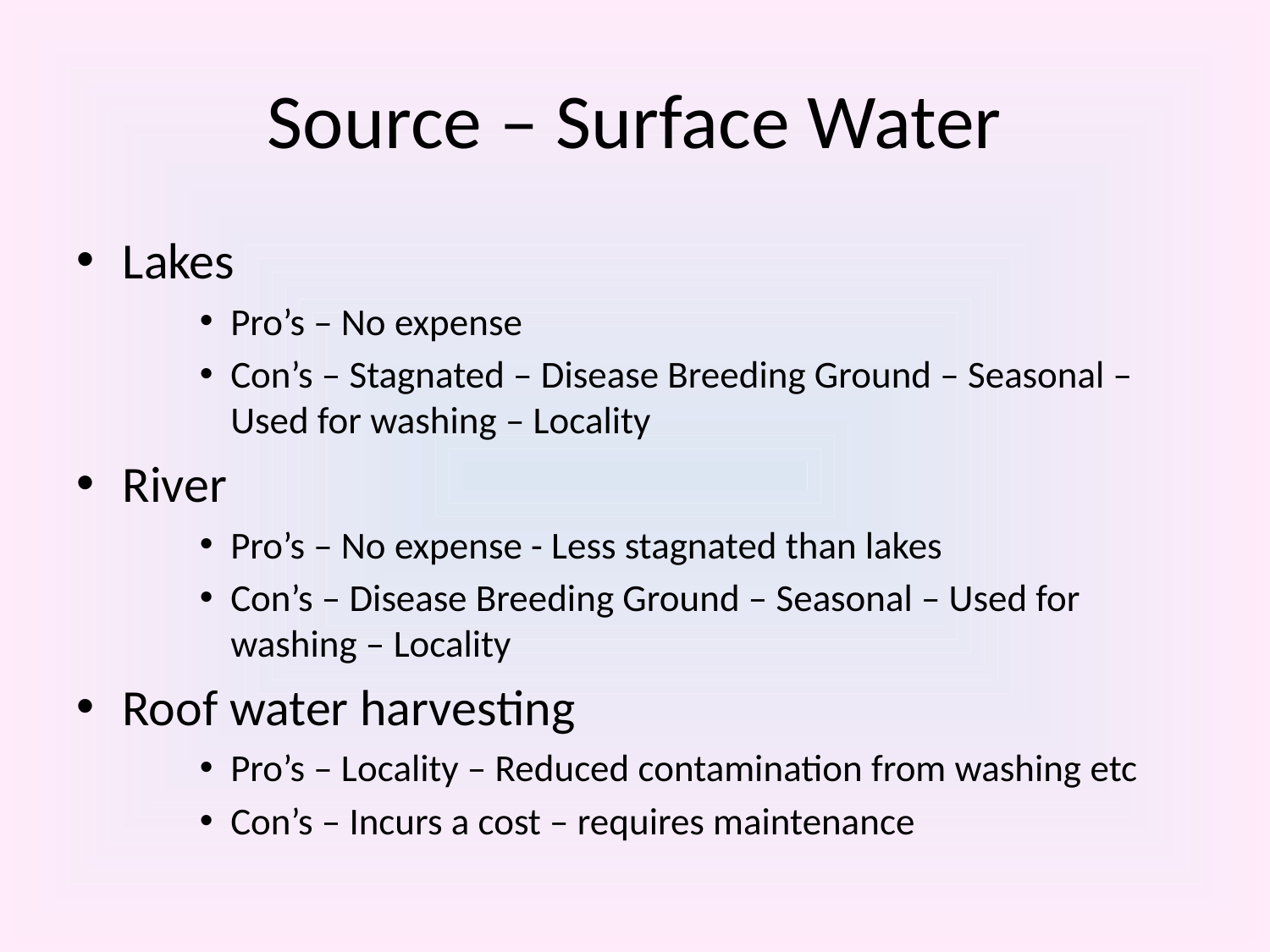

# Source – Surface Water
Lakes
Pro’s – No expense
Con’s – Stagnated – Disease Breeding Ground – Seasonal – Used for washing – Locality
River
Pro’s – No expense - Less stagnated than lakes
Con’s – Disease Breeding Ground – Seasonal – Used for washing – Locality
Roof water harvesting
Pro’s – Locality – Reduced contamination from washing etc
Con’s – Incurs a cost – requires maintenance